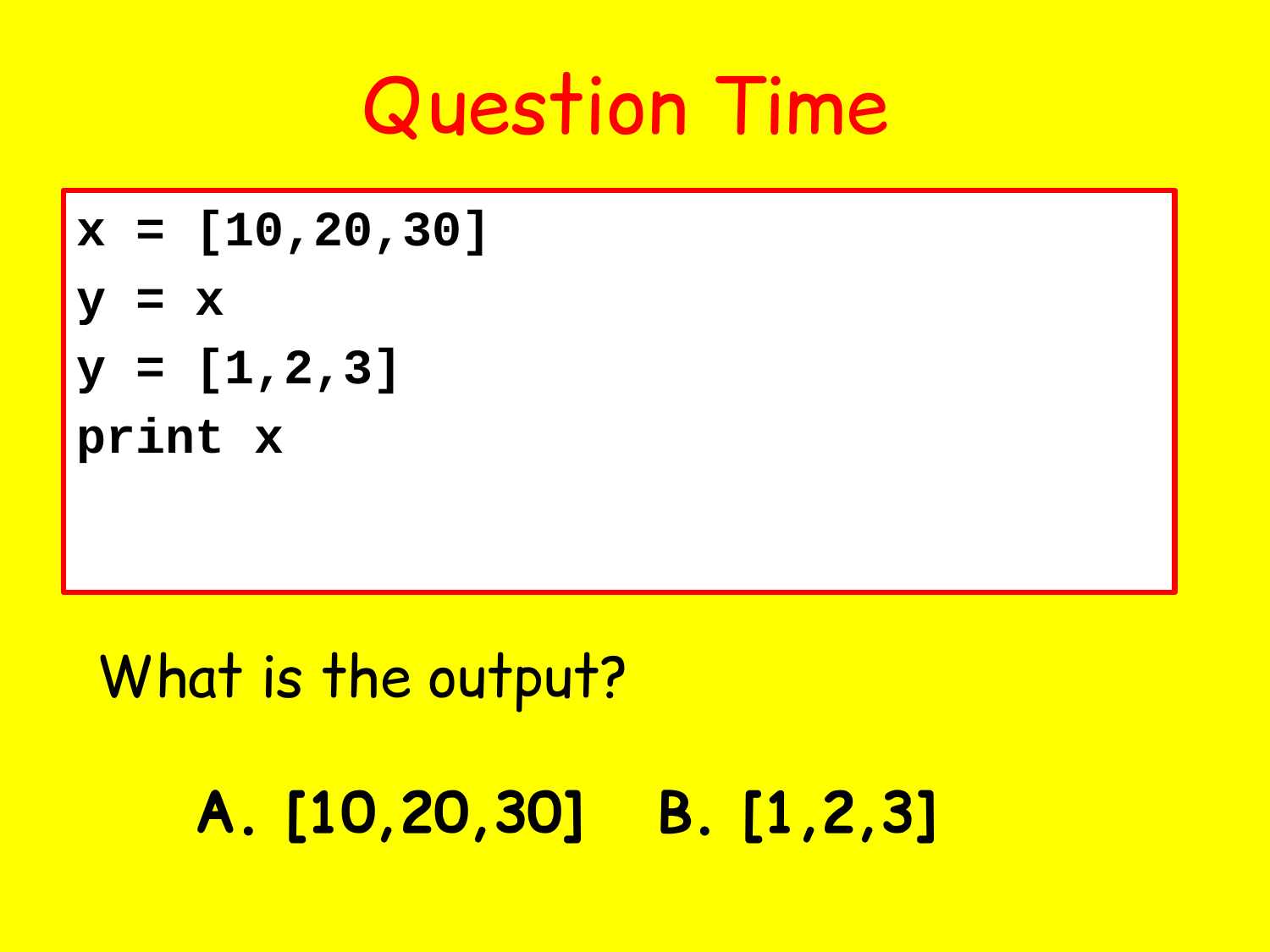

# Question Time
x = [10,20,30]
y = x
y = [1,2,3]
print x

What is the output?

    A. [10,20,30]   B. [1,2,3]